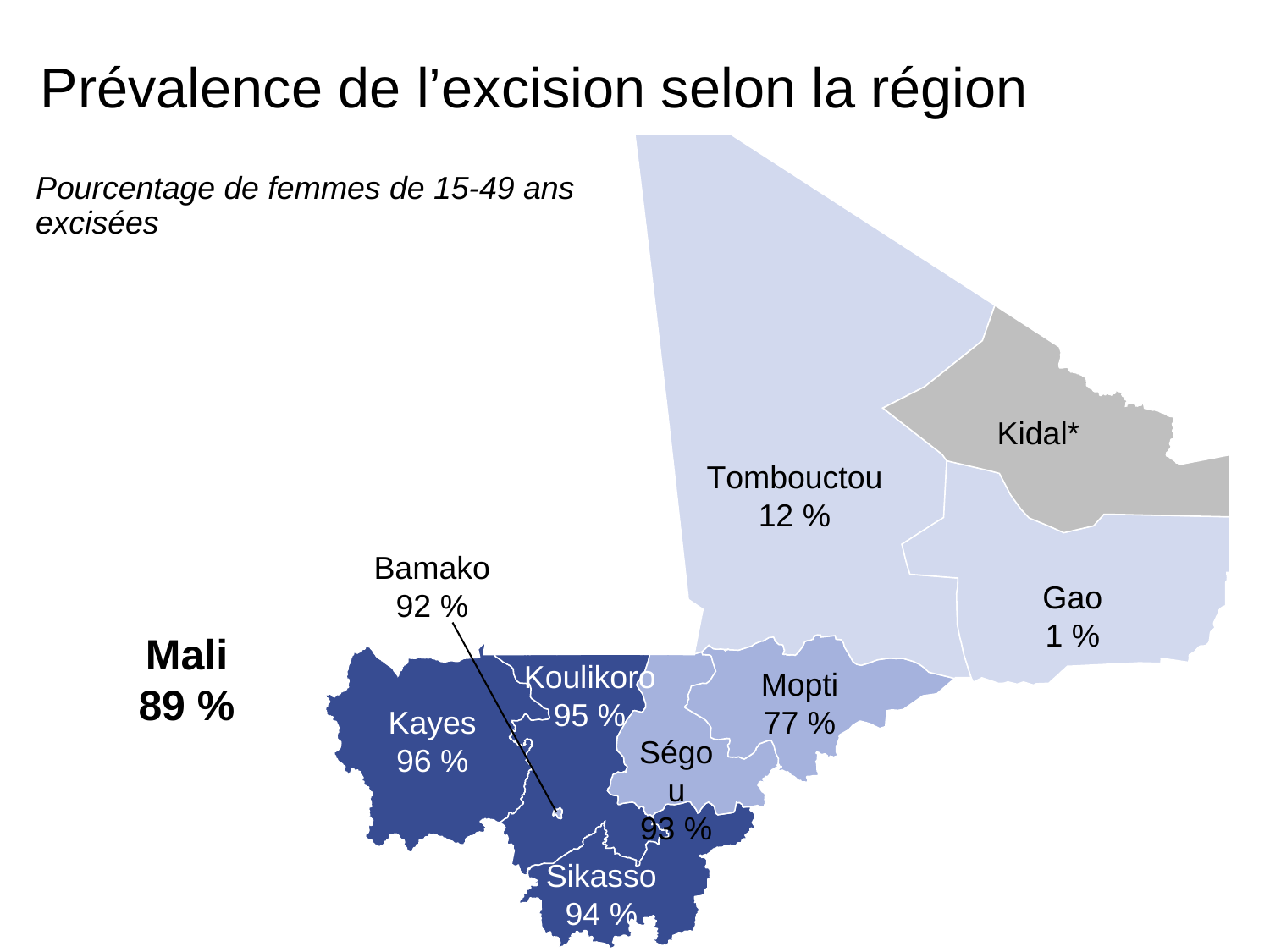

# Prévalence de l’excision selon la région

Pourcentage de femmes de 15-49 ans excisées

Kidal*
Tombouctou
12 %

Bamako
92 %
Gao
1 %
Mali
89 %

Koulikoro
95 %

Mopti
77 %
Kayes
96 %
Ségou
93 %

Sikasso
94 %